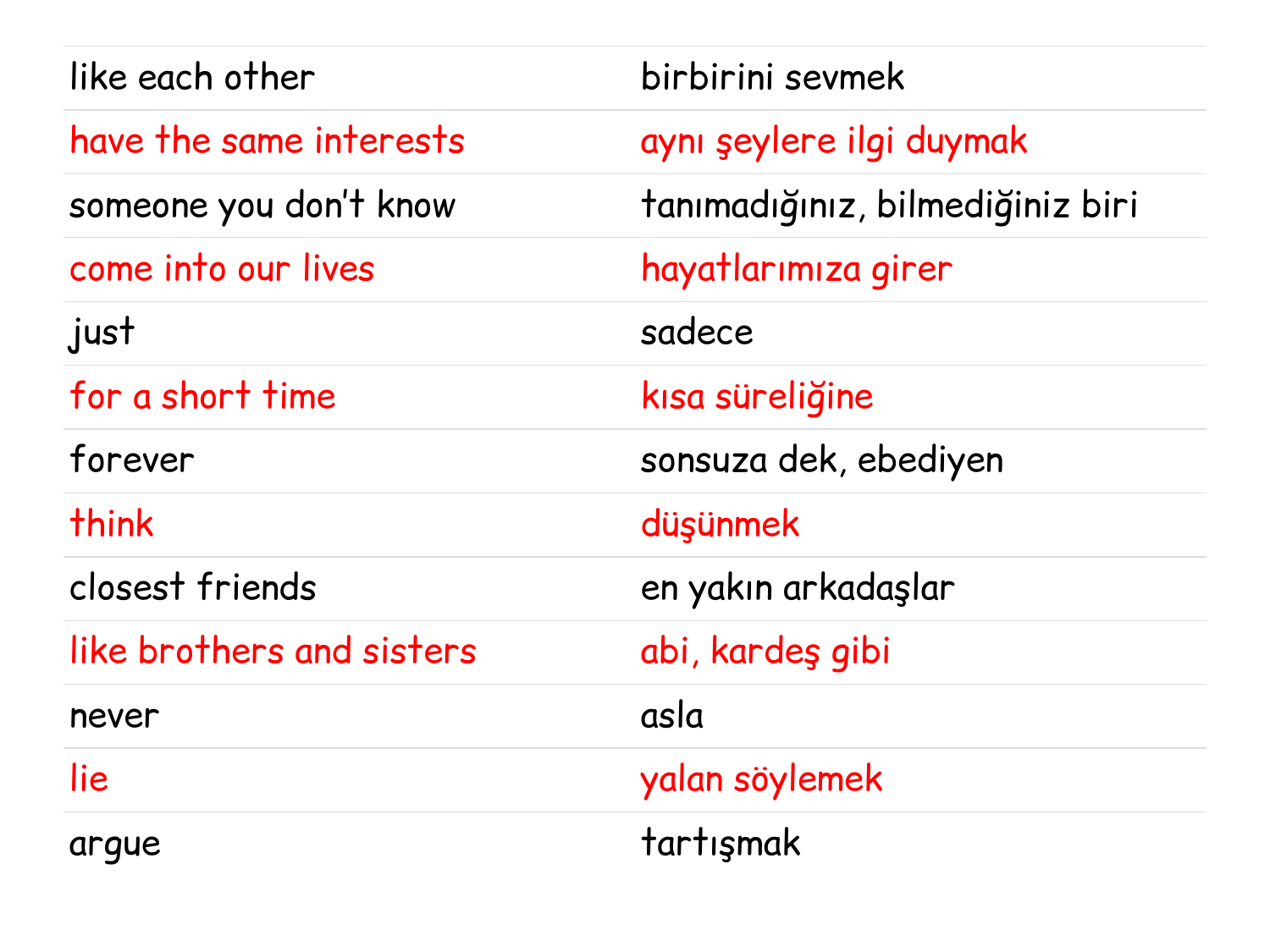

#
| like each other | birbirini sevmek |
| --- | --- |
| have the same interests | aynı şeylere ilgi duymak |
| someone you don’t know | tanımadığınız, bilmediğiniz biri |
| come into our lives | hayatlarımıza girer |
| just | sadece |
| for a short time | kısa süreliğine |
| forever | sonsuza dek, ebediyen |
| think | düşünmek |
| closest friends | en yakın arkadaşlar |
| like brothers and sisters | abi, kardeş gibi |
| never | asla |
| lie | yalan söylemek |
| argue | tartışmak |